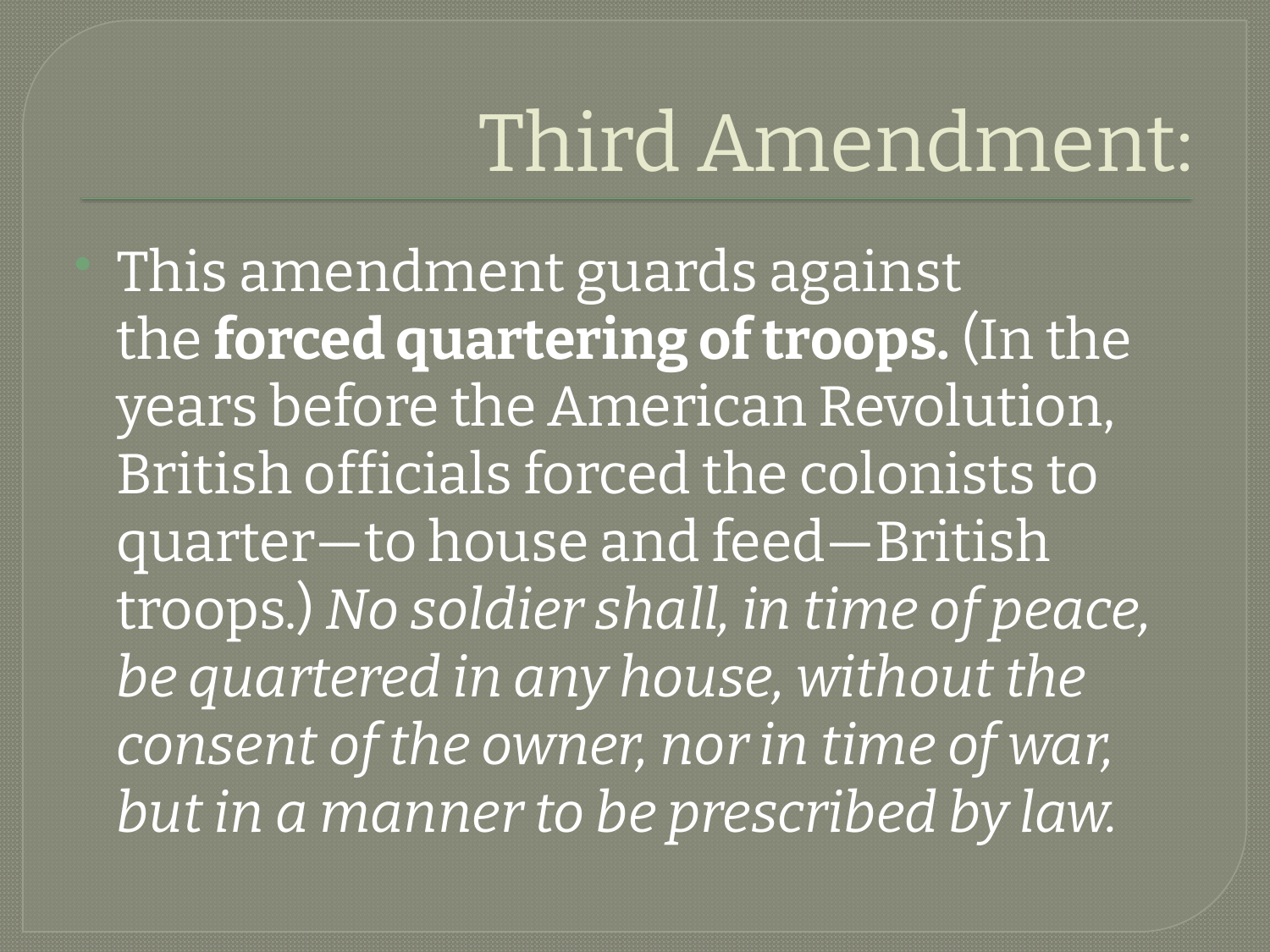

# Third Amendment:
This amendment guards against the forced quartering of troops. (In the years before the American Revolution, British officials forced the colonists to quarter—to house and feed—British troops.) No soldier shall, in time of peace, be quartered in any house, without the consent of the owner, nor in time of war, but in a manner to be prescribed by law.